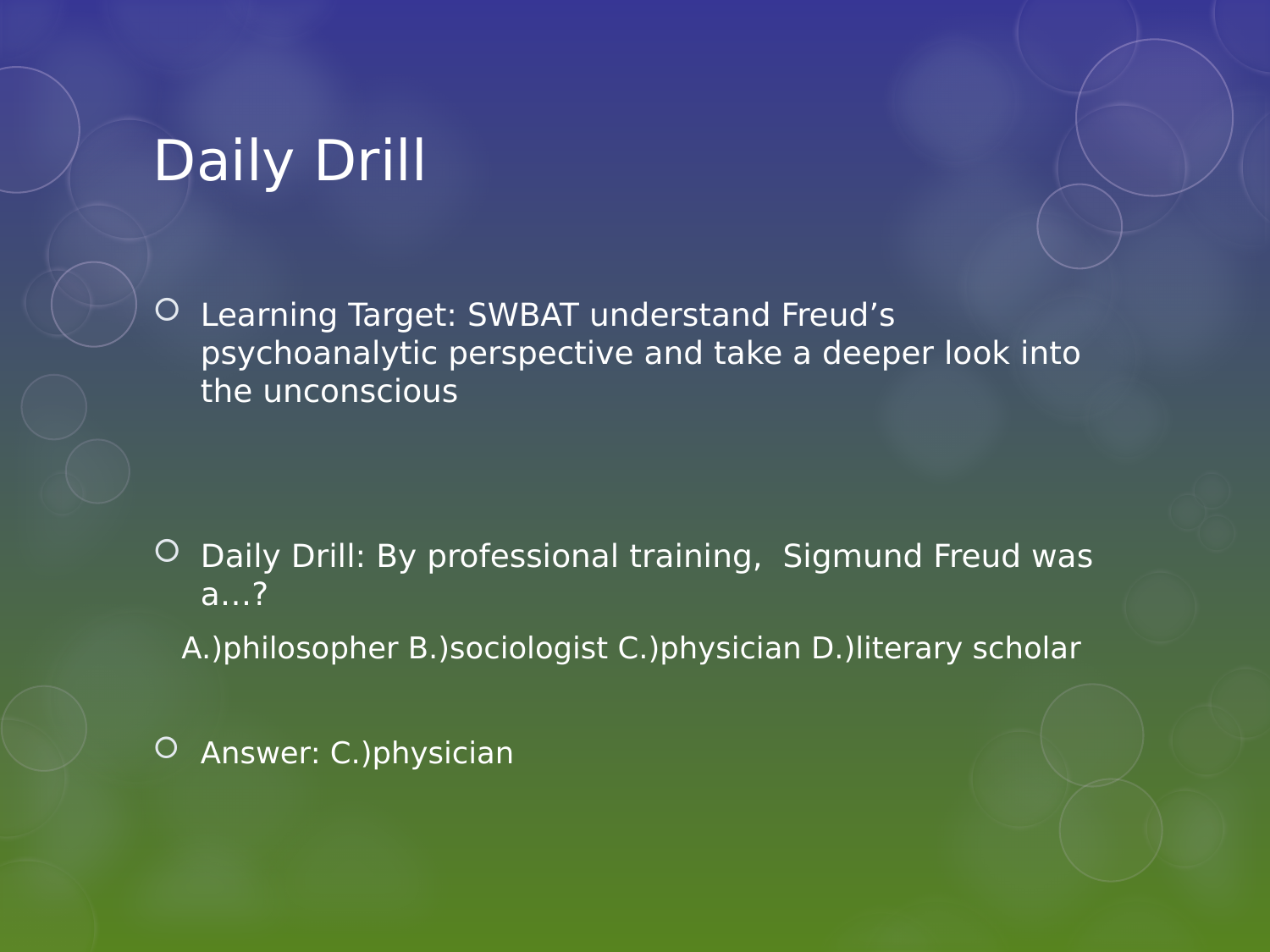

# Daily Drill
Learning Target: SWBAT understand Freud’s psychoanalytic perspective and take a deeper look into the unconscious

Daily Drill: By professional training,  Sigmund Freud was a…?
   A.)philosopher B.)sociologist C.)physician D.)literary scholar

Answer: C.)physician